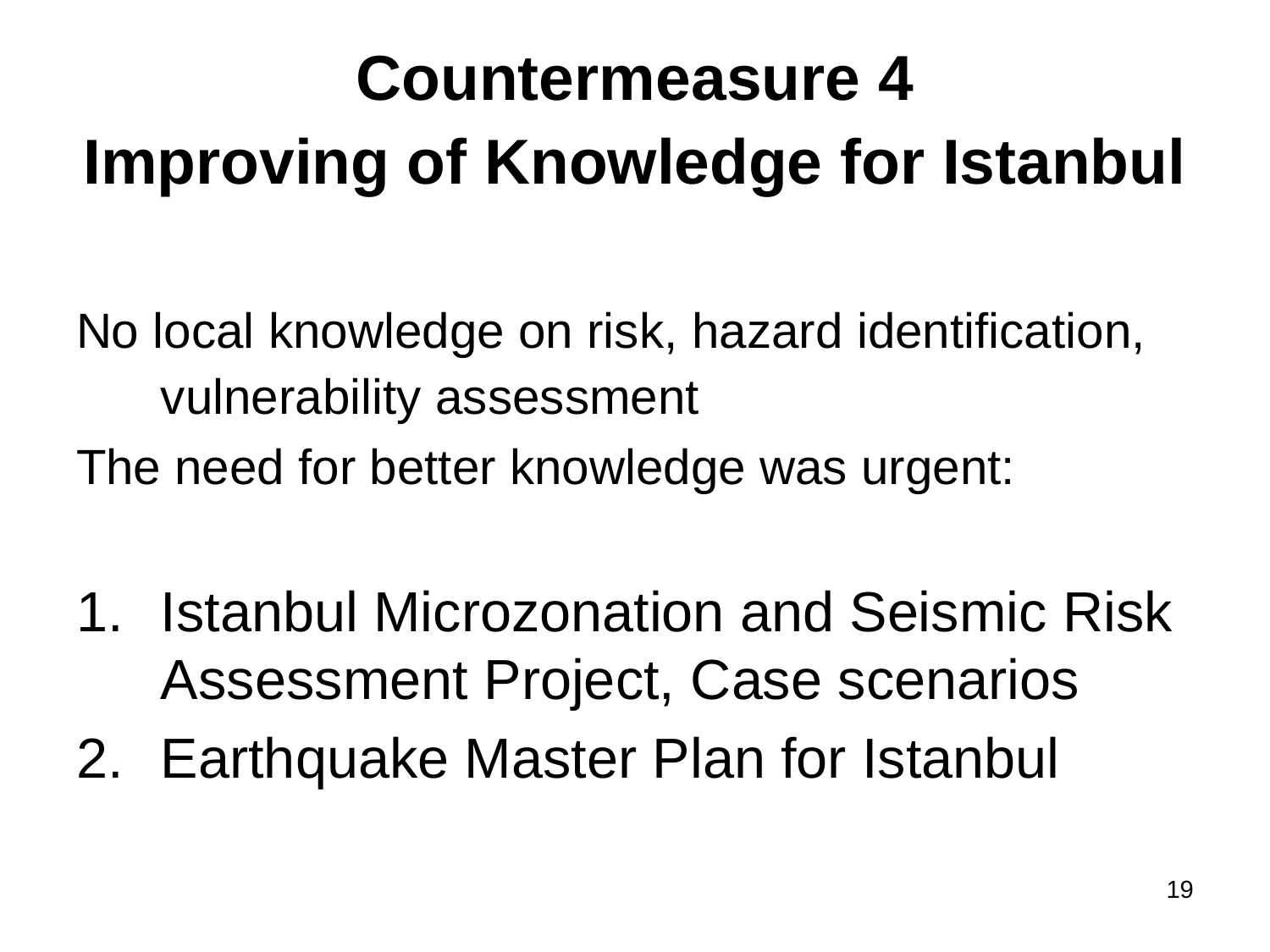

# Countermeasure 4 Improving of Knowledge for Istanbul
No local knowledge on risk, hazard identification, vulnerability assessment
The need for better knowledge was urgent:

Istanbul Microzonation and Seismic Risk Assessment Project, Case scenarios
Earthquake Master Plan for Istanbul
19